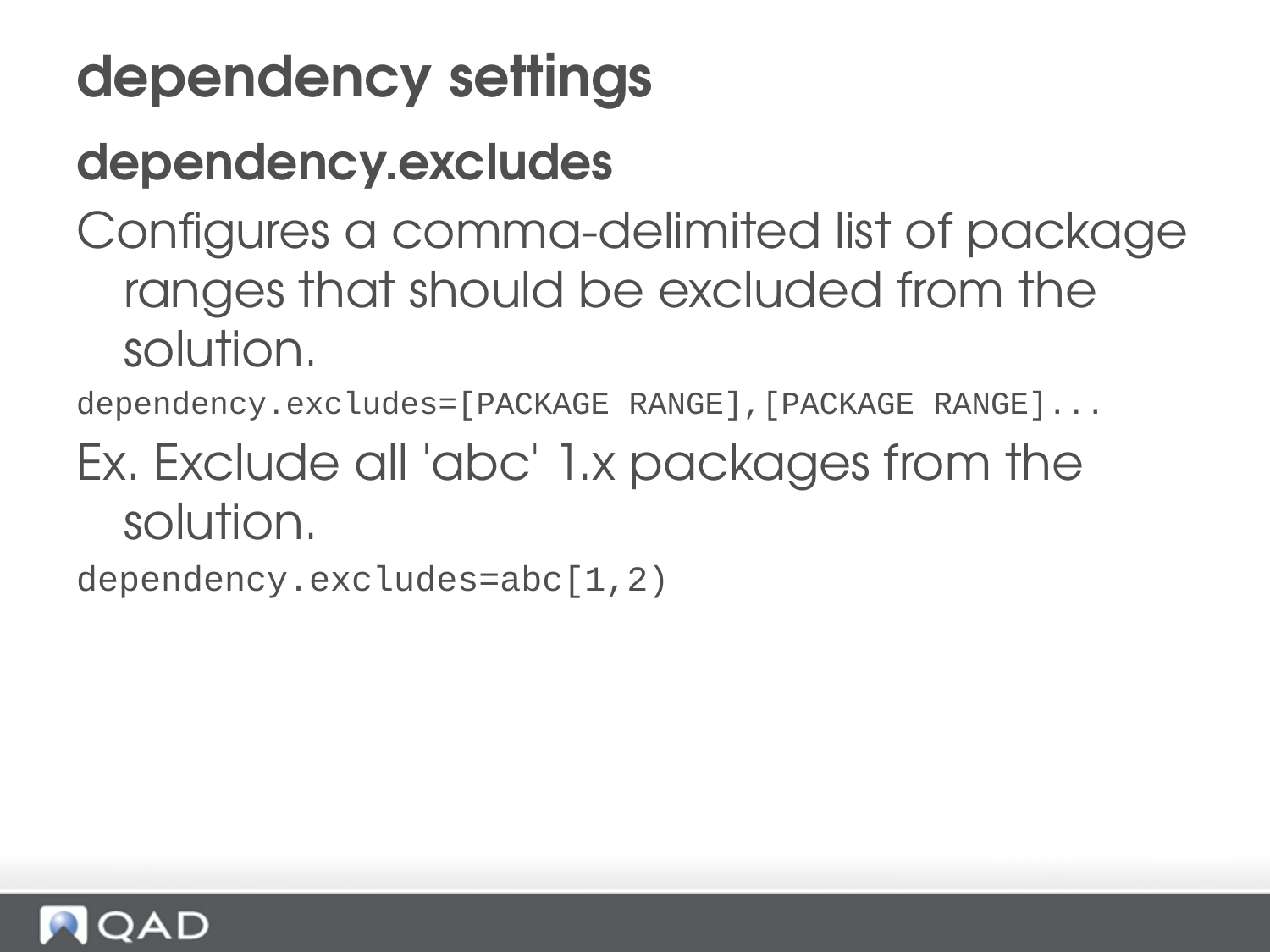

# dependency settings
dependency.excludes
Configures a comma-delimited list of package ranges that should be excluded from the solution.
dependency.excludes=[PACKAGE RANGE],[PACKAGE RANGE]...
Ex. Exclude all 'abc' 1.x packages from the solution.
dependency.excludes=abc[1,2)